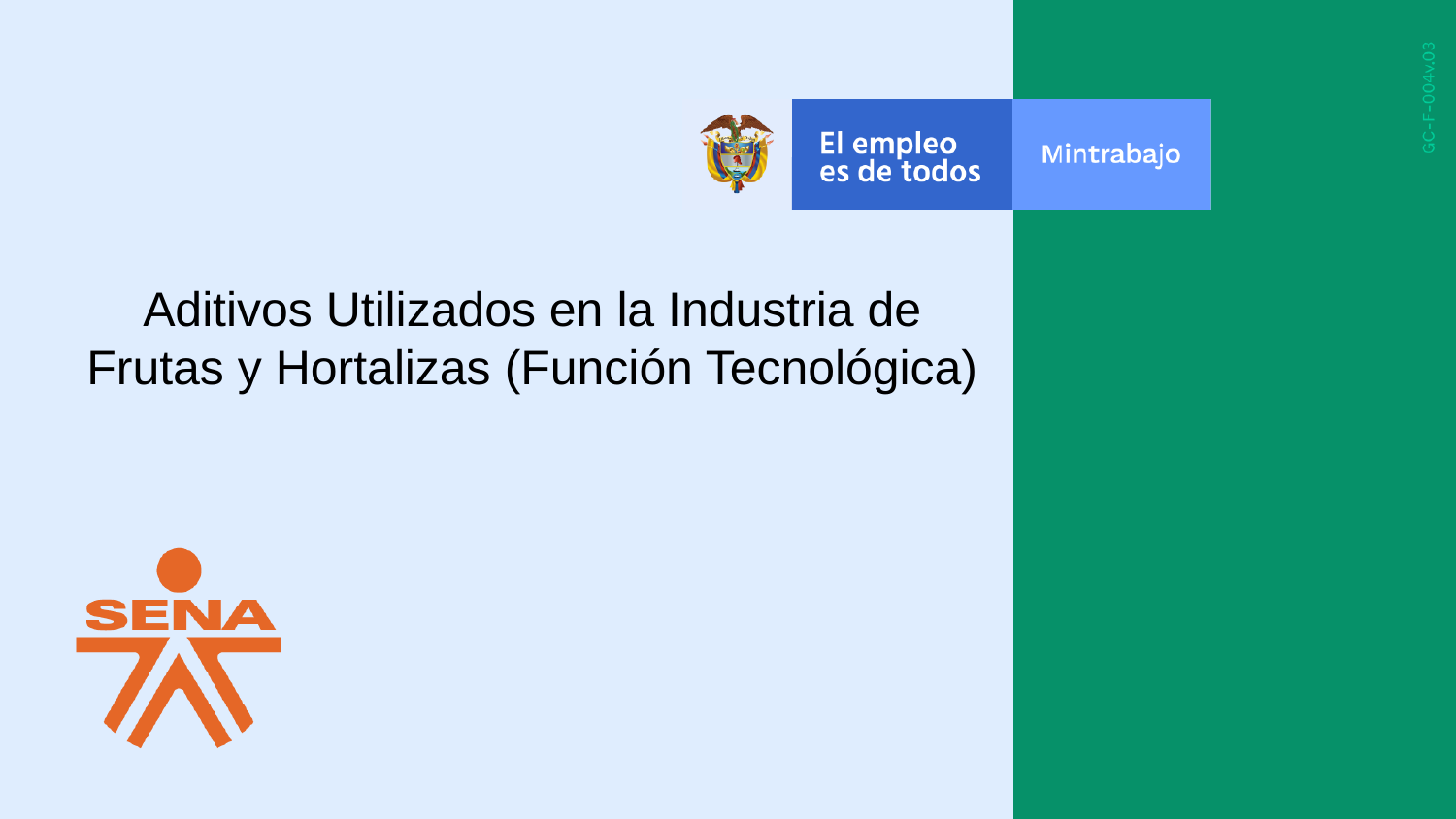

Aditivos Utilizados en la Industria de Frutas y Hortalizas (Función Tecnológica)